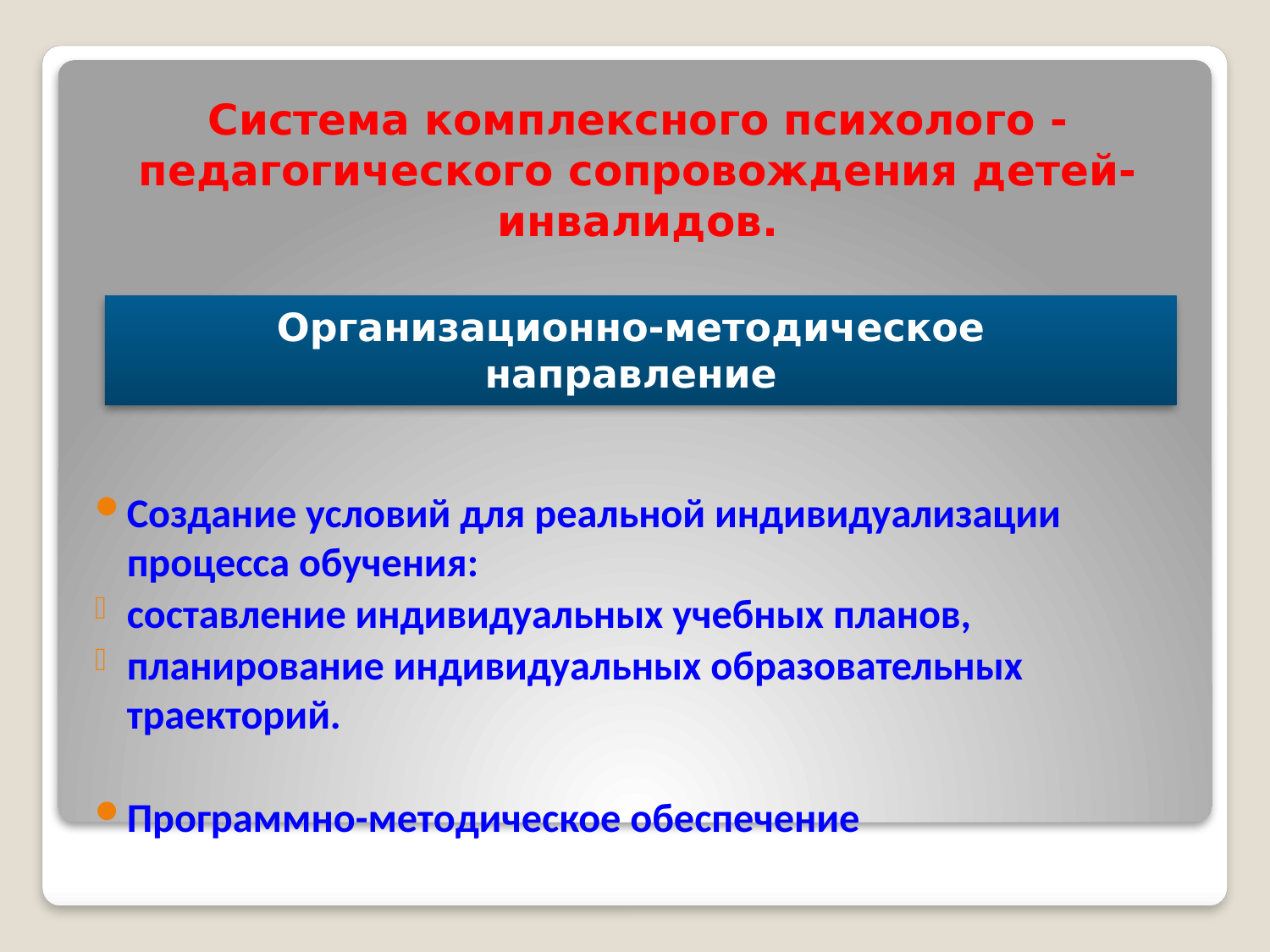

# Система комплексного психолого - педагогического сопровождения детей-инвалидов.

Организационно-методическое направление

Создание условий для реальной индивидуализации процесса обучения:
составление индивидуальных учебных планов,
планирование индивидуальных образовательных траекторий.

Программно-методическое обеспечение